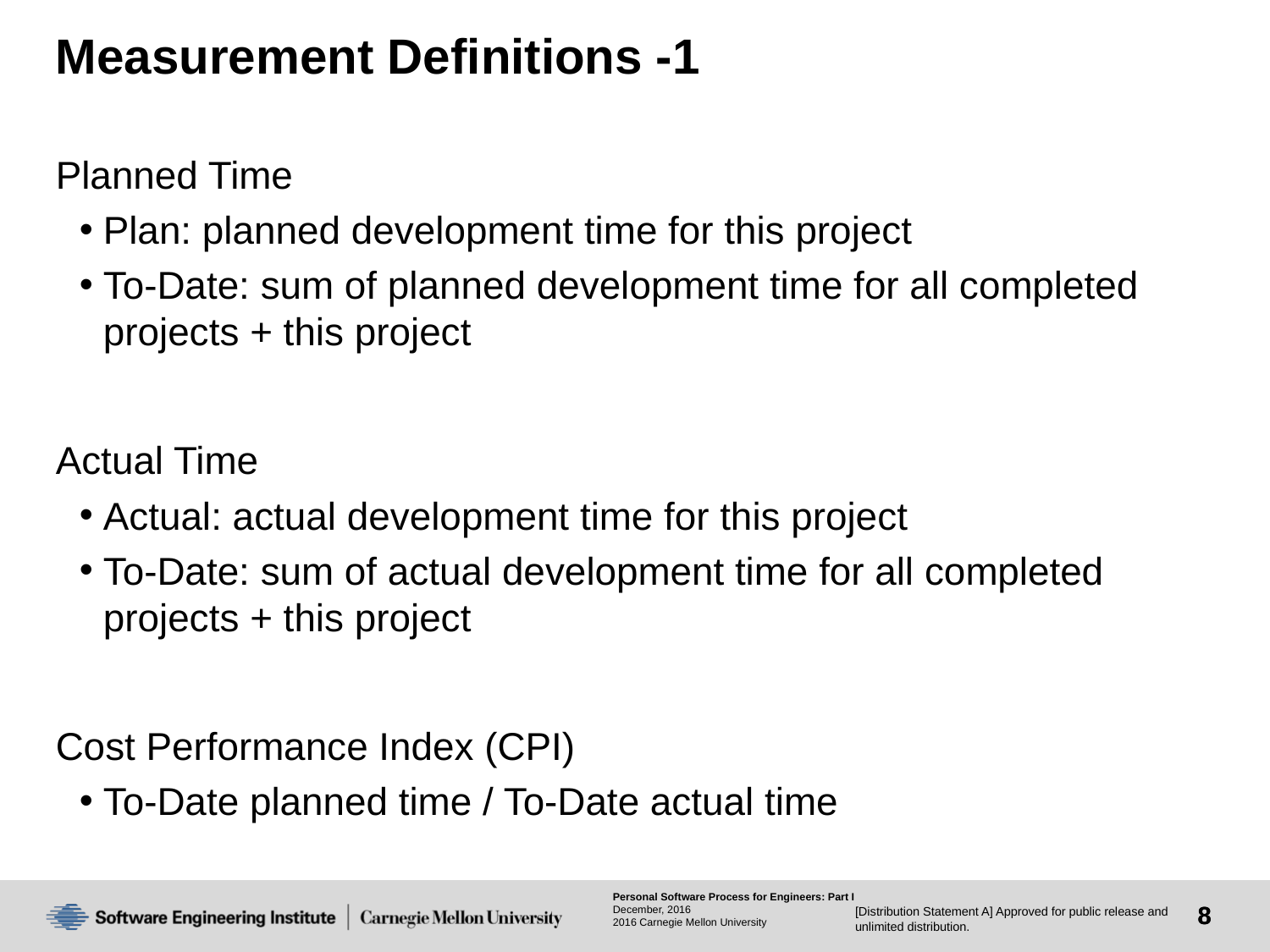

# Measurement Definitions -1
Planned Time
Plan: planned development time for this project
To-Date: sum of planned development time for all completed projects + this project

Actual Time
Actual: actual development time for this project
To-Date: sum of actual development time for all completed projects + this project

Cost Performance Index (CPI)
To-Date planned time / To-Date actual time